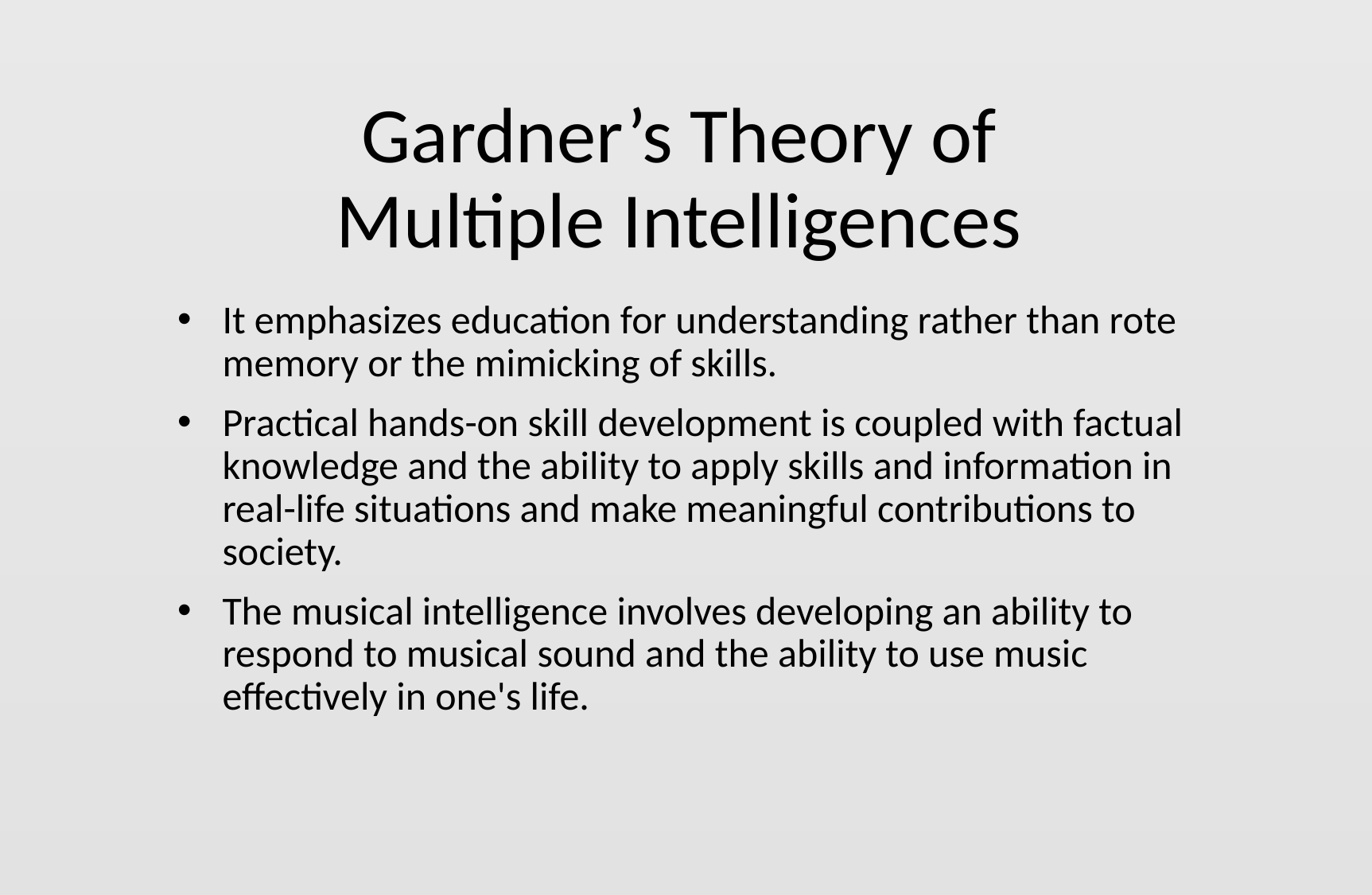

# Gardner’s Theory of Multiple Intelligences
It emphasizes education for understanding rather than rote memory or the mimicking of skills.
Practical hands-on skill development is coupled with factual knowledge and the ability to apply skills and information in real-life situations and make meaningful contributions to society.
The musical intelligence involves developing an ability to respond to musical sound and the ability to use music effectively in one's life.